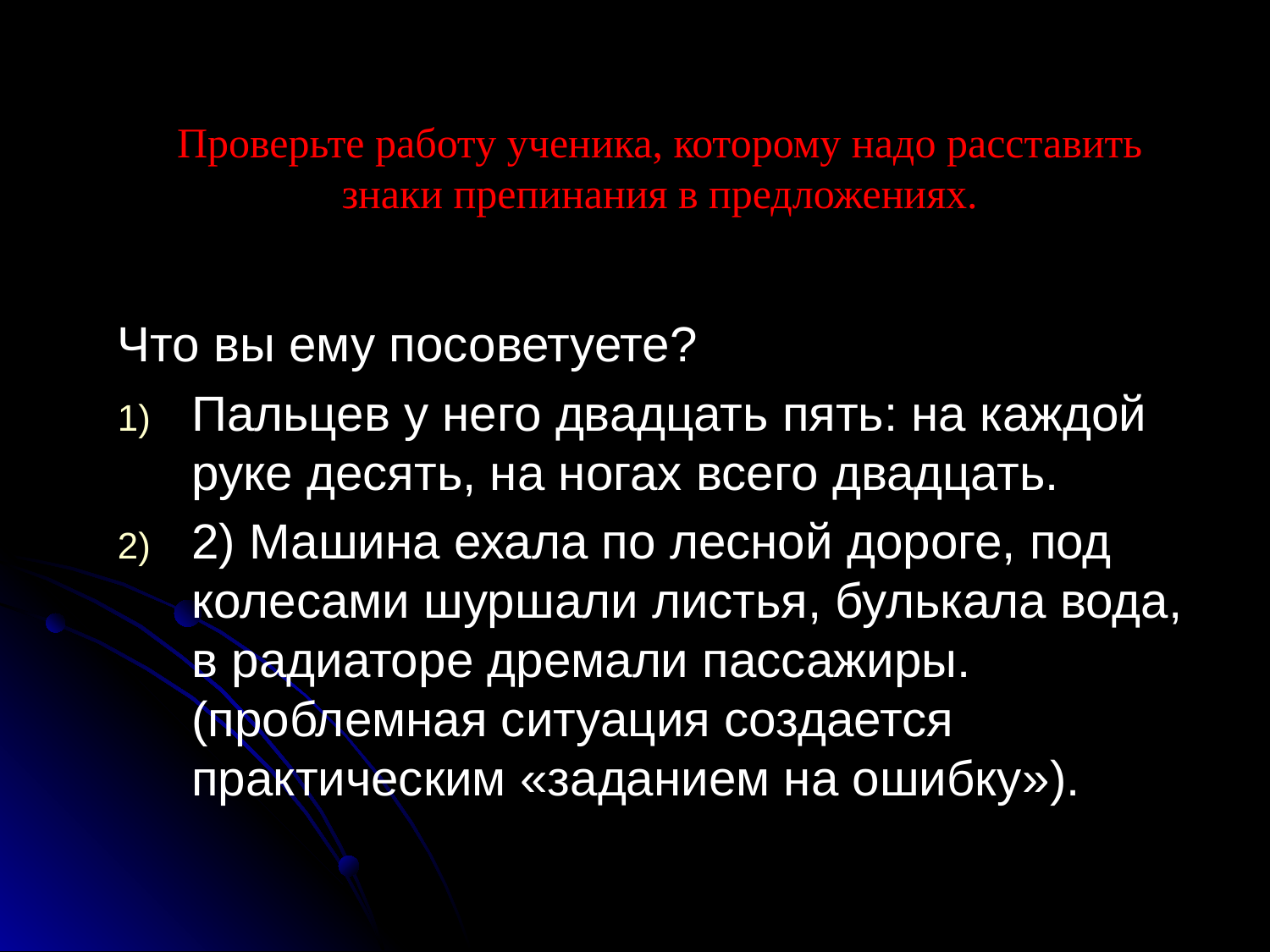

# Проверьте работу ученика, которому надо расставить знаки препинания в предложениях.
Что вы ему посоветуете?
Пальцев у него двадцать пять: на каждой руке десять, на ногах всего двадцать.
2) Машина ехала по лесной дороге, под колесами шуршали листья, булькала вода, в радиаторе дремали пассажиры. (проблемная ситуация создается практическим «заданием на ошибку»).